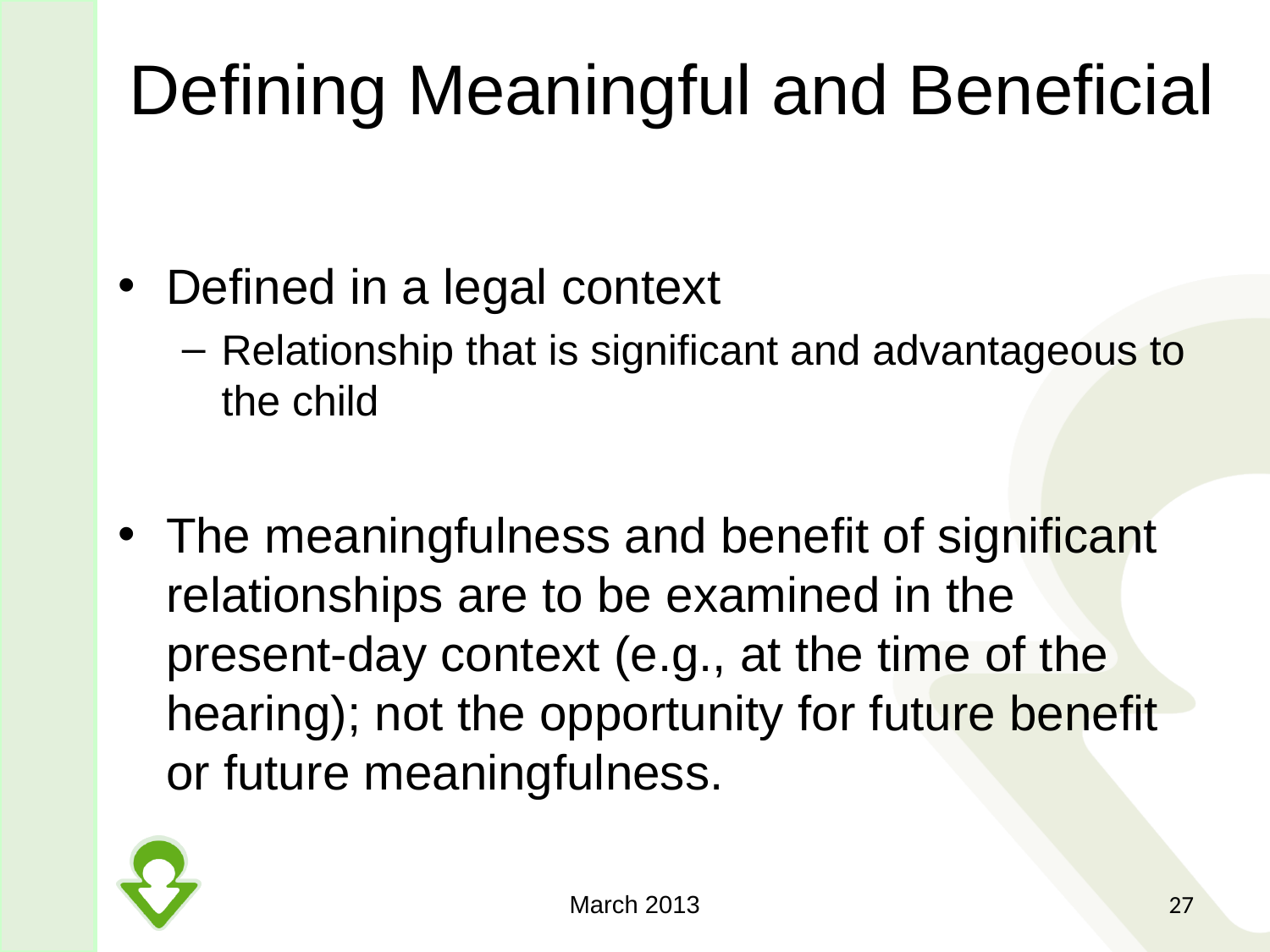

# Defining Meaningful and Beneficial

Defined in a legal context
Relationship that is significant and advantageous to the child

The meaningfulness and benefit of significant relationships are to be examined in the present-day context (e.g., at the time of the hearing); not the opportunity for future benefit or future meaningfulness.
March 2013
27